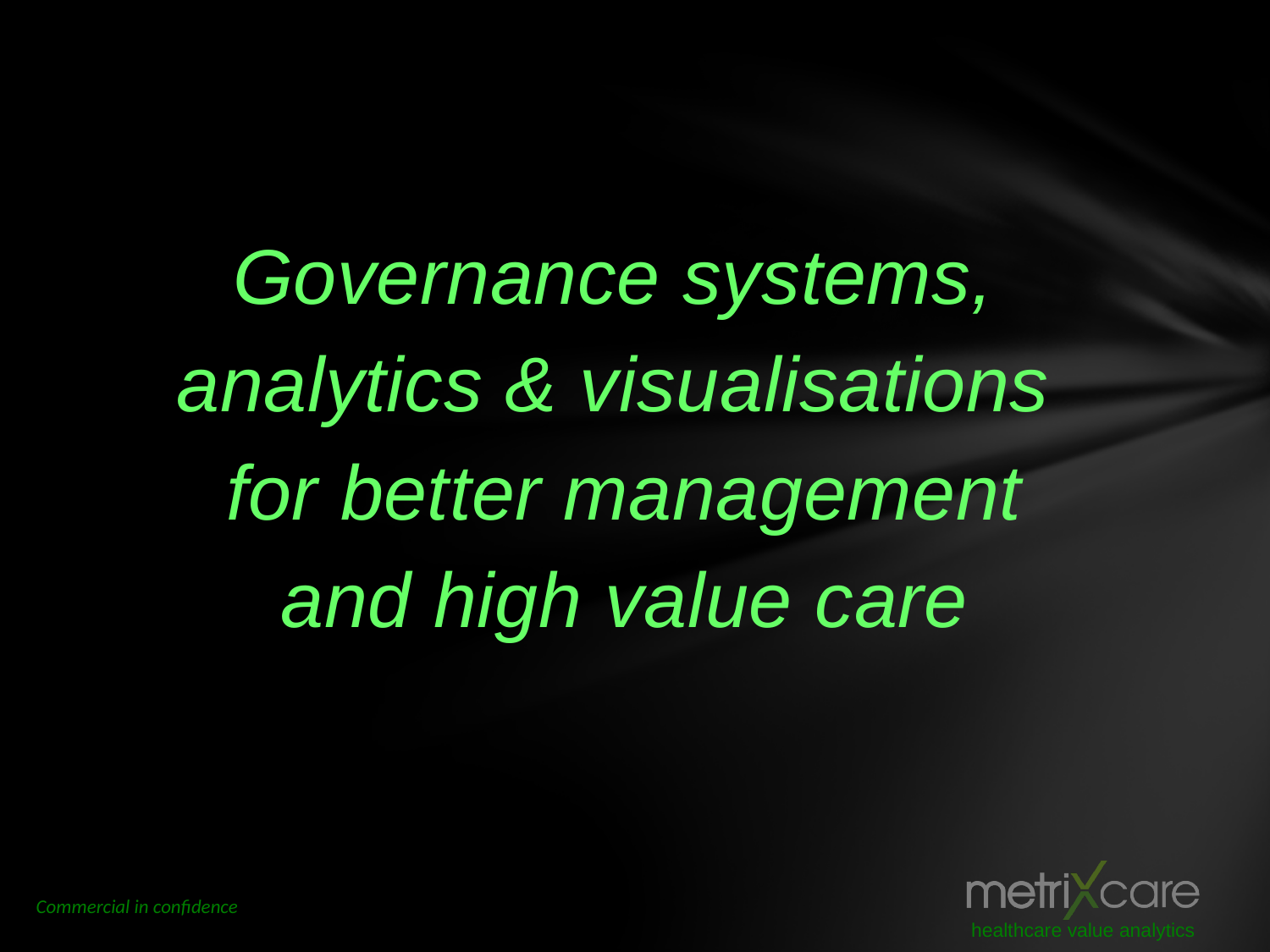

Governance systems,
analytics & visualisations
for better management
and high value care